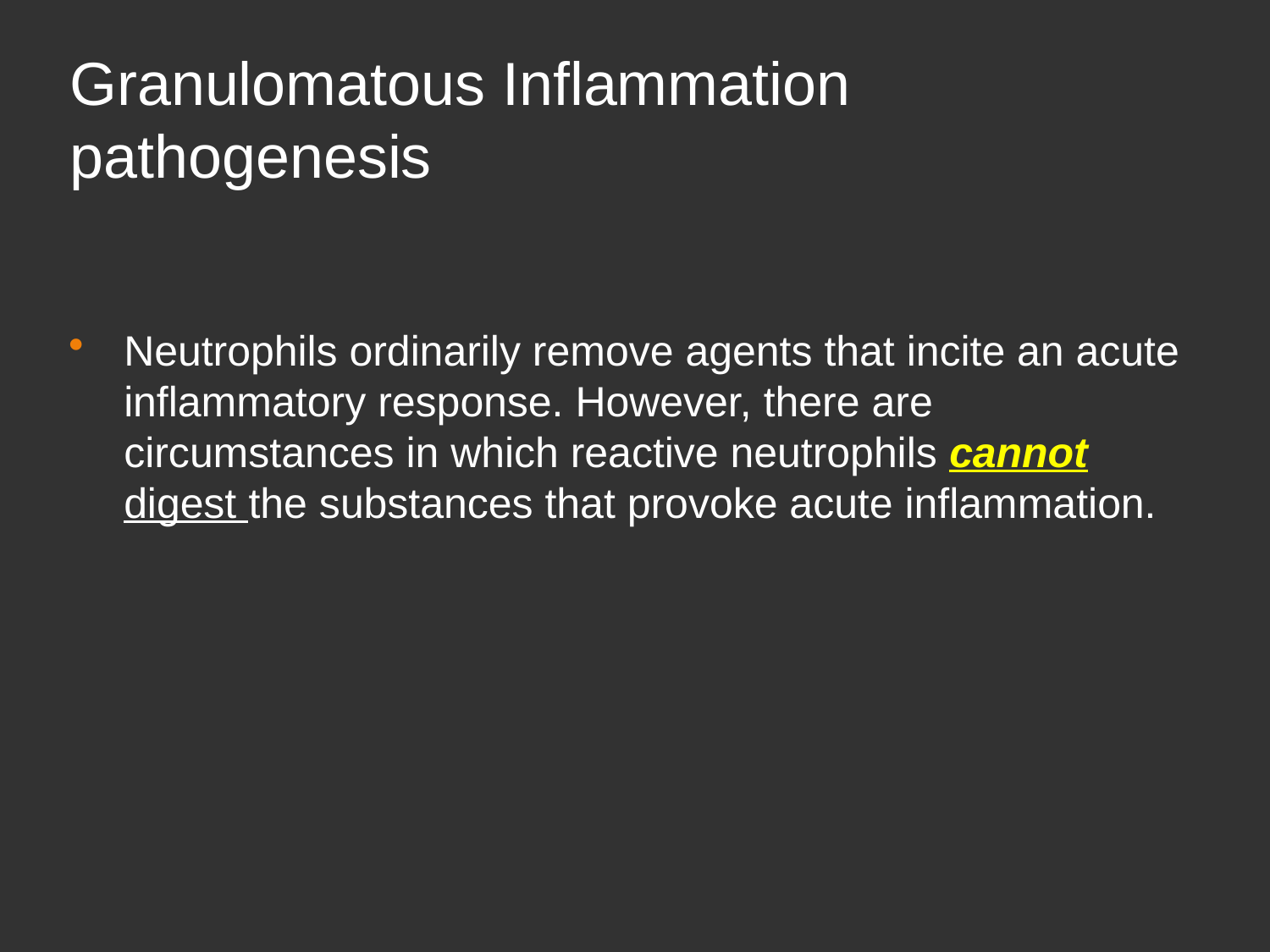

# Granulomatous Inflammation pathogenesis
Neutrophils ordinarily remove agents that incite an acute inflammatory response. However, there are circumstances in which reactive neutrophils cannot digest the substances that provoke acute inflammation.